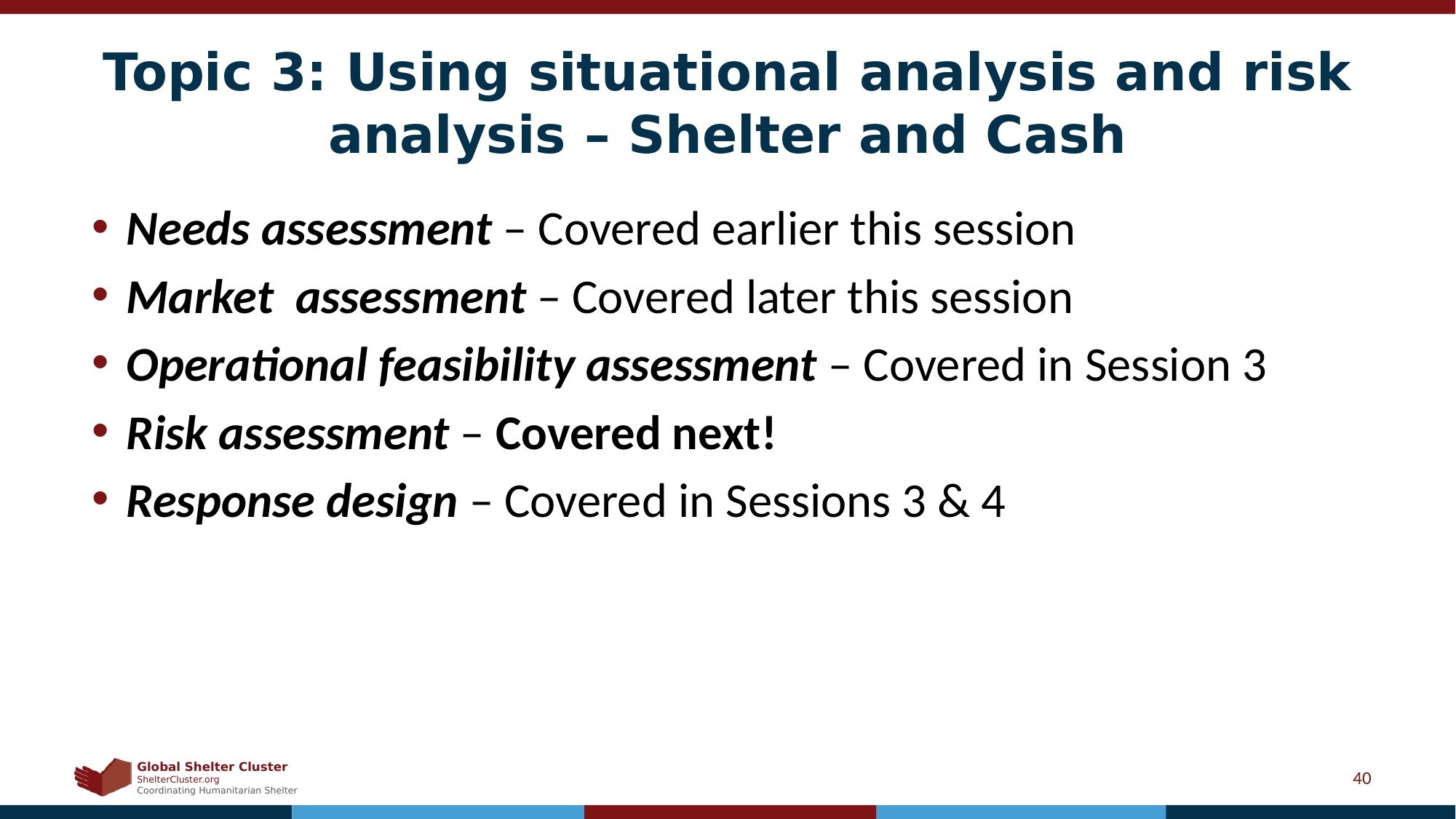

# Topic 3: Using situational analysis and risk analysis – Shelter and Cash
Needs assessment – Covered earlier this session
Market  assessment – Covered later this session
Operational feasibility assessment – Covered in Session 3
Risk assessment – Covered next!
Response design – Covered in Sessions 3 & 4
40